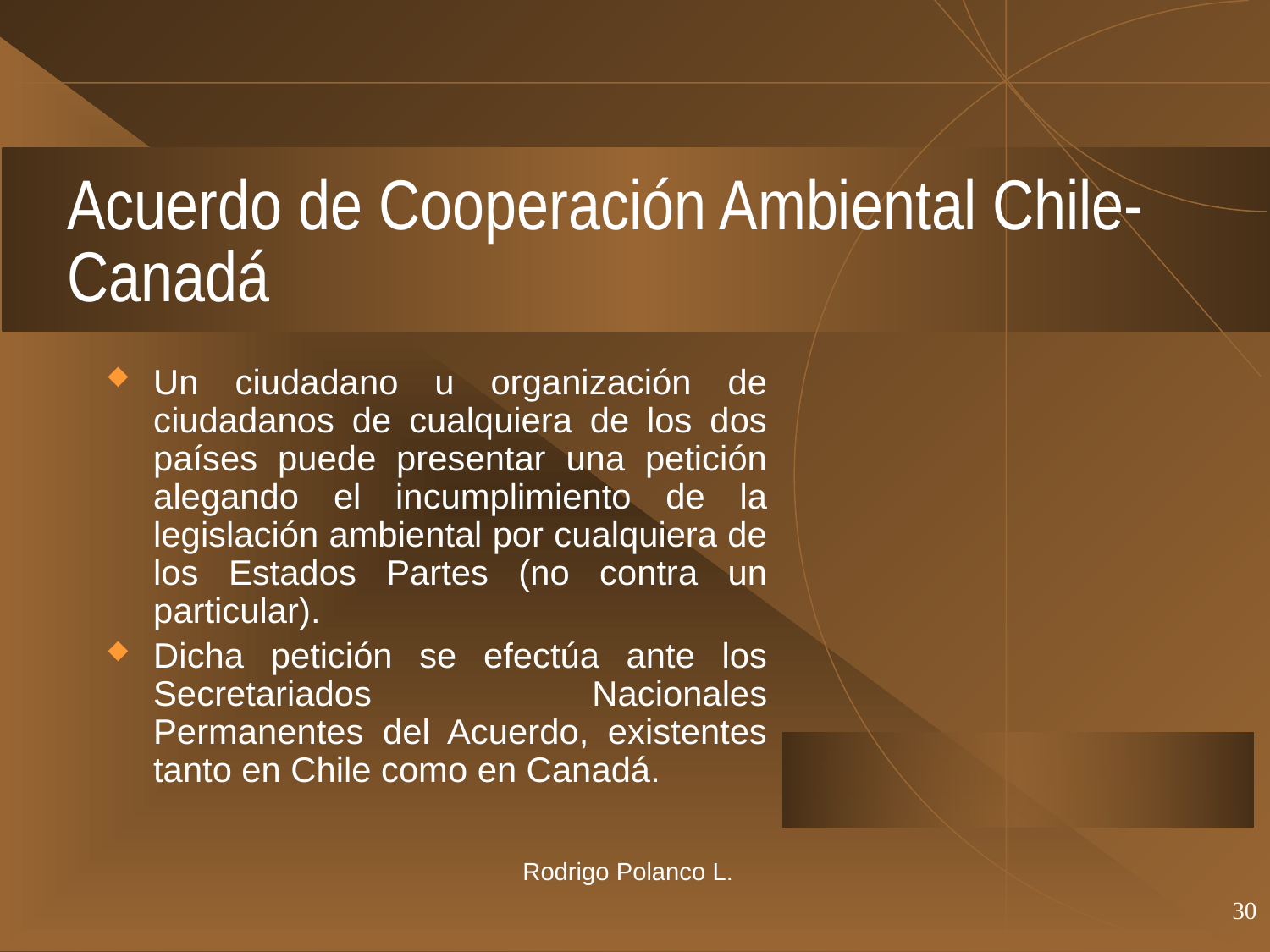

# Acuerdo de Cooperación Ambiental Chile-Canadá
Un ciudadano u organización de ciudadanos de cualquiera de los dos países puede presentar una petición alegando el incumplimiento de la legislación ambiental por cualquiera de los Estados Partes (no contra un particular).
Dicha petición se efectúa ante los Secretariados Nacionales Permanentes del Acuerdo, existentes tanto en Chile como en Canadá.
Rodrigo Polanco L.
30